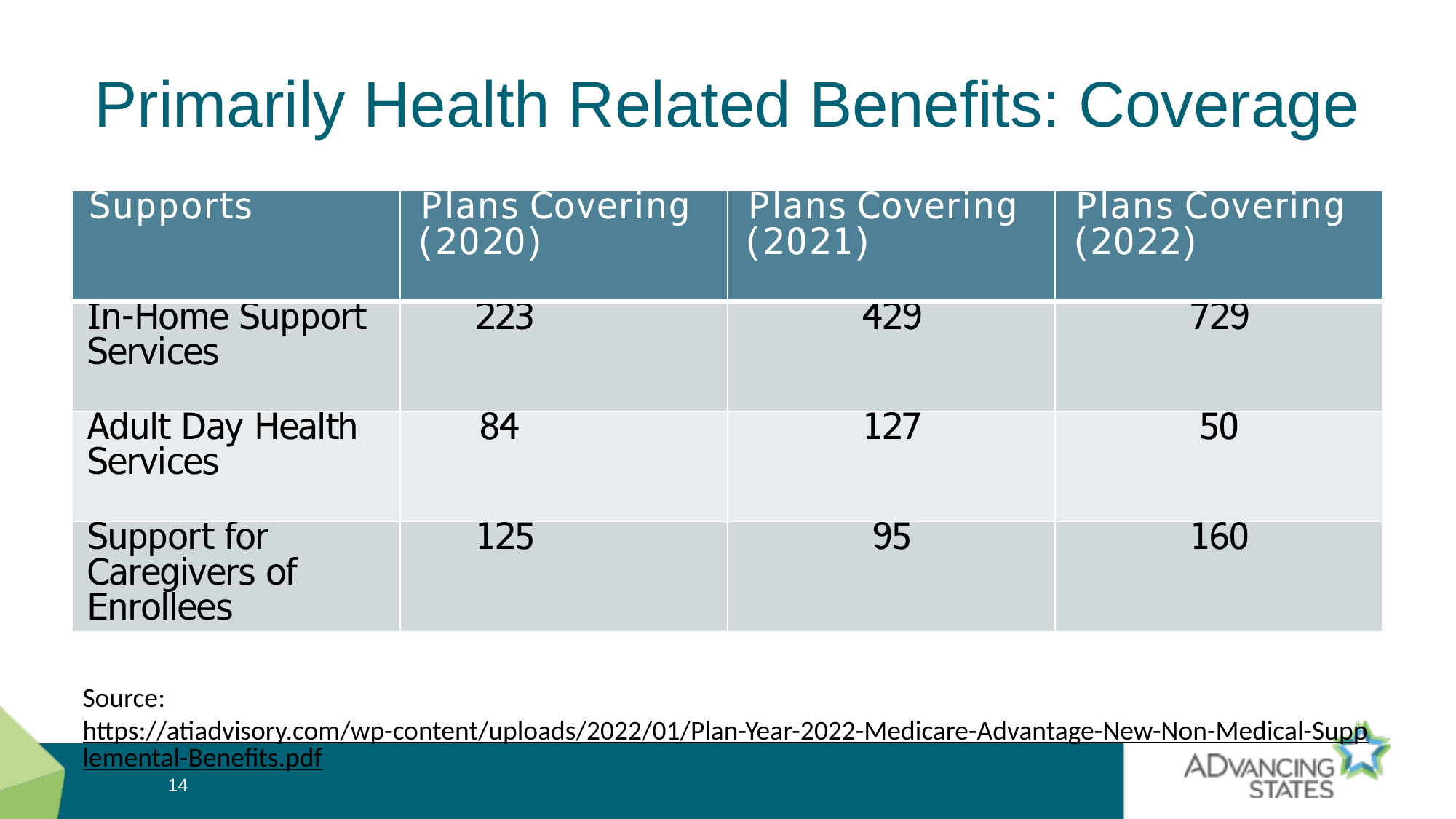

# Primarily Health Related Benefits: Coverage
| Supports | Plans Covering (2020) | Plans Covering (2021) | Plans Covering (2022) |
| --- | --- | --- | --- |
| In-Home Support Services | 223 | 429 | 729 |
| Adult Day Health Services | 84 | 127 | 50 |
| Support for Caregivers of Enrollees | 125 | 95 | 160 |
Source: https://atiadvisory.com/wp-content/uploads/2022/01/Plan-Year-2022-Medicare-Advantage-New-Non-Medical-Supplemental-Benefits.pdf
14